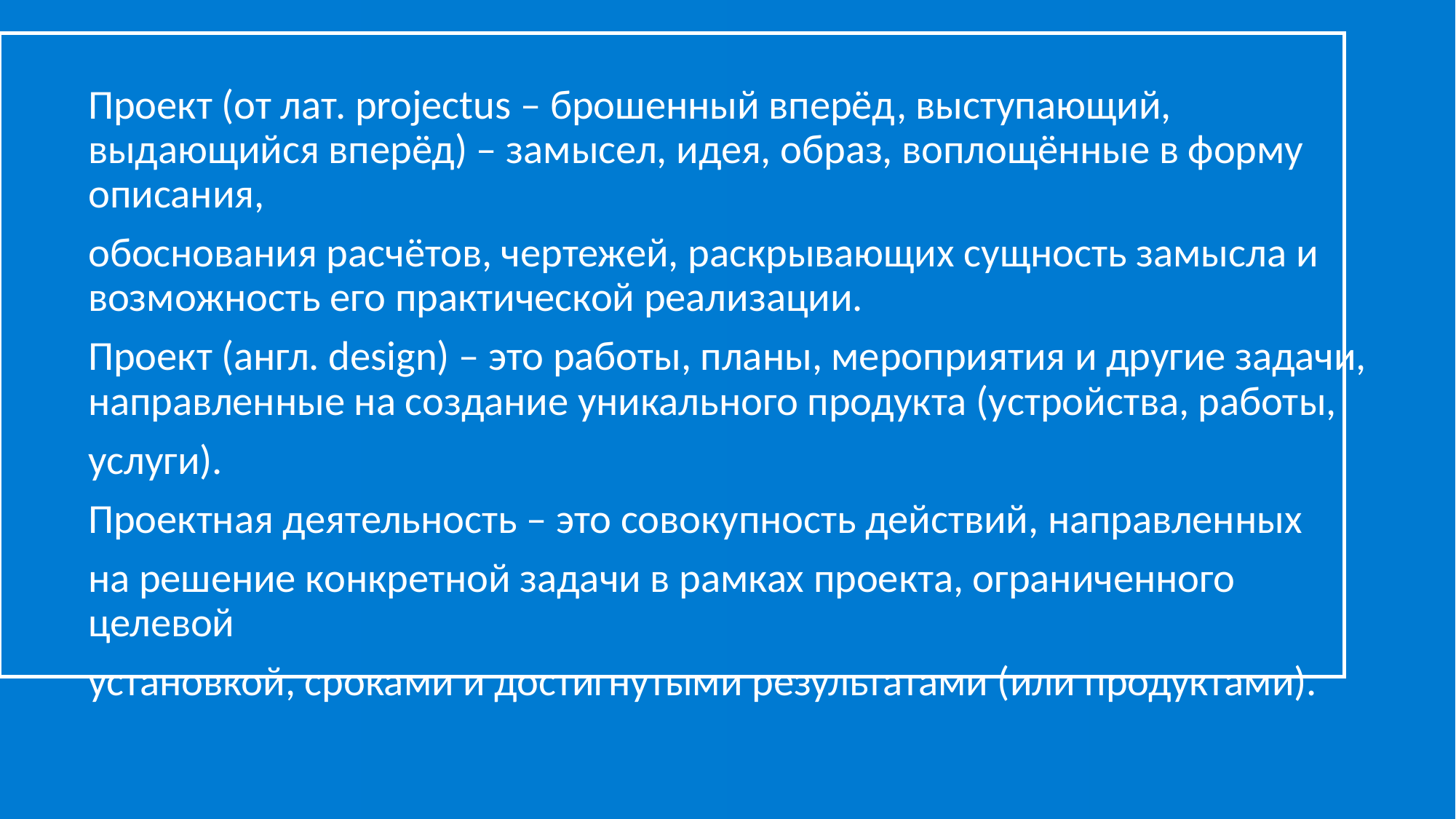

Проект (от лат. projectus – брошенный вперёд, выступающий, выдающийся вперёд) – замысел, идея, образ, воплощённые в форму описания,
обоснования расчётов, чертежей, раскрывающих сущность замысла и возможность его практической реализации.
Проект (англ. design) – это работы, планы, мероприятия и другие задачи, направленные на создание уникального продукта (устройства, работы,
услуги).
Проектная деятельность – это совокупность действий, направленных
на решение конкретной задачи в рамках проекта, ограниченного целевой
установкой, сроками и достигнутыми результатами (или продуктами).